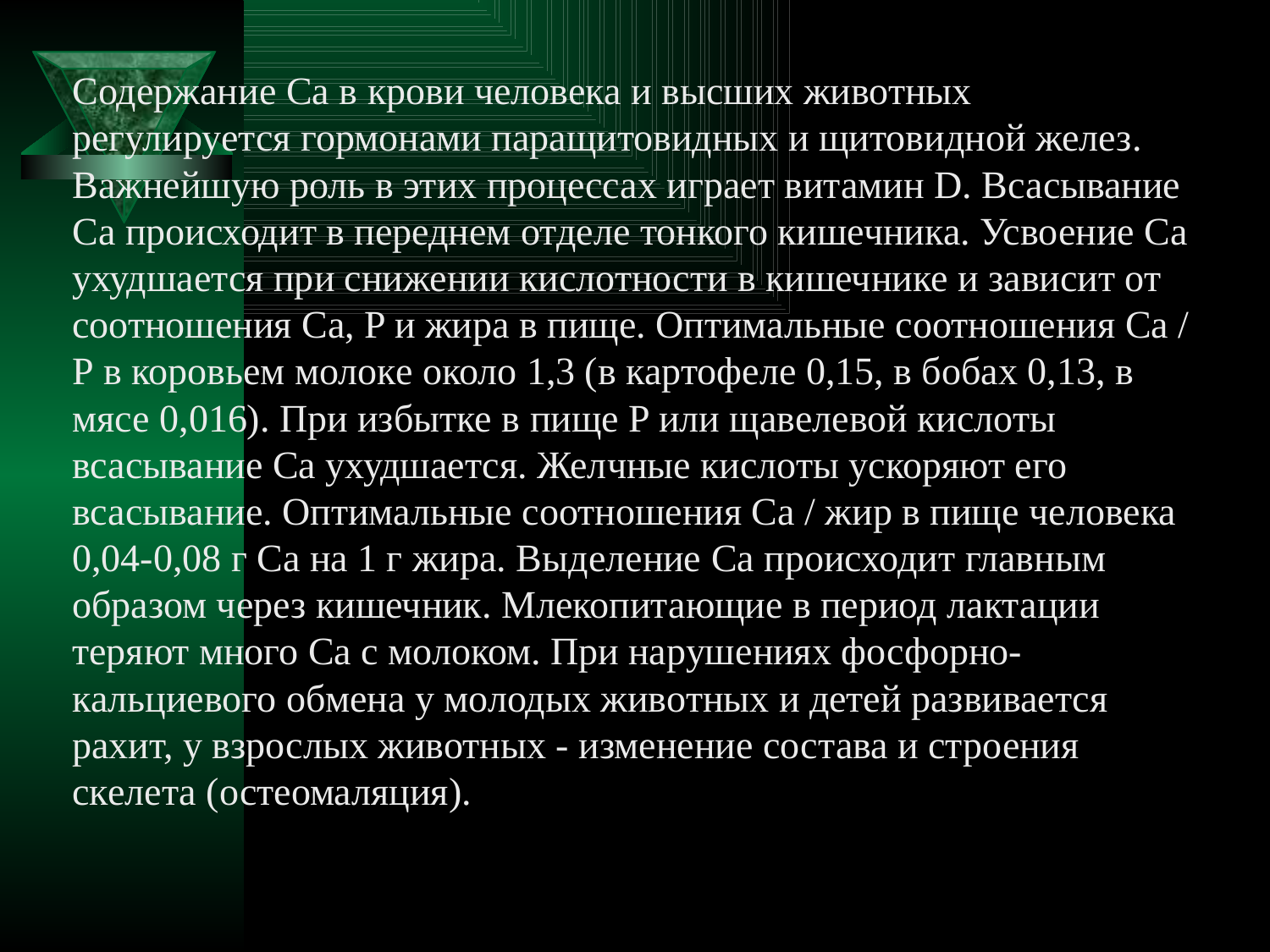

Содержание Ca в крови человека и высших животных регулируется гормонами паращитовидных и щитовидной желез. Важнейшую роль в этих процессах играет витамин D. Всасывание Ca происходит в переднем отделе тонкого кишечника. Усвоение Ca ухудшается при снижении кислотности в кишечнике и зависит от соотношения Ca, P и жира в пище. Оптимальные соотношения Са / Р в коровьем молоке около 1,3 (в картофеле 0,15, в бобах 0,13, в мясе 0,016). При избытке в пище P или щавелевой кислоты всасывание Ca ухудшается. Желчные кислоты ускоряют его всасывание. Оптимальные соотношения Са / жир в пище человека 0,04-0,08 г Ca на 1 г жира. Выделение Ca происходит главным образом через кишечник. Млекопитающие в период лактации теряют много Ca с молоком. При нарушениях фосфорно-кальциевого обмена у молодых животных и детей развивается рахит, у взрослых животных - изменение состава и строения скелета (остеомаляция).